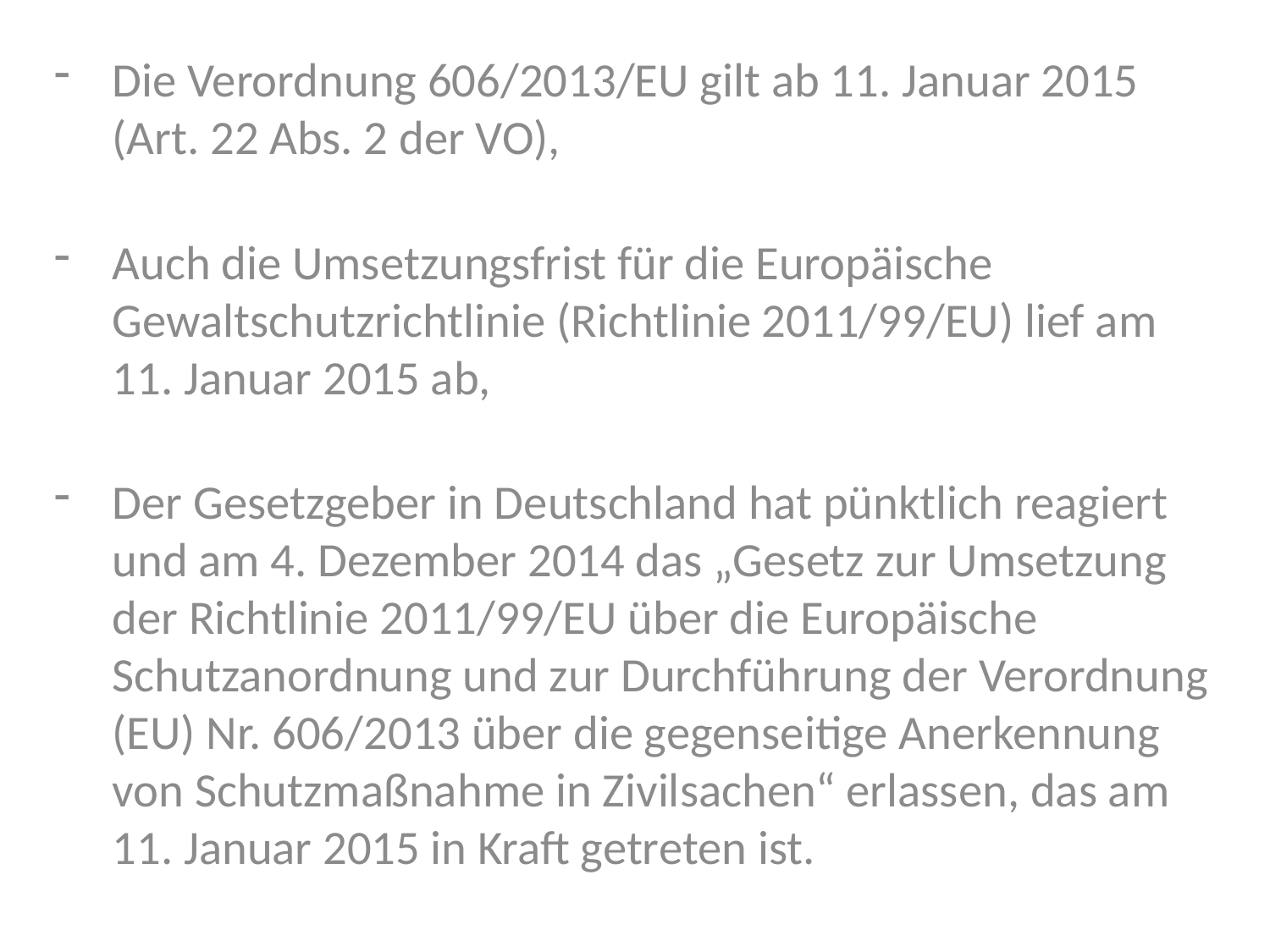

Die Verordnung 606/2013/EU gilt ab 11. Januar 2015 (Art. 22 Abs. 2 der VO),
Auch die Umsetzungsfrist für die Europäische Gewaltschutzrichtlinie (Richtlinie 2011/99/EU) lief am 11. Januar 2015 ab,
Der Gesetzgeber in Deutschland hat pünktlich reagiert und am 4. Dezember 2014 das „Gesetz zur Umsetzung der Richtlinie 2011/99/EU über die Europäische Schutzanordnung und zur Durchführung der Verordnung (EU) Nr. 606/2013 über die gegenseitige Anerkennung von Schutzmaßnahme in Zivilsachen“ erlassen, das am 11. Januar 2015 in Kraft getreten ist.